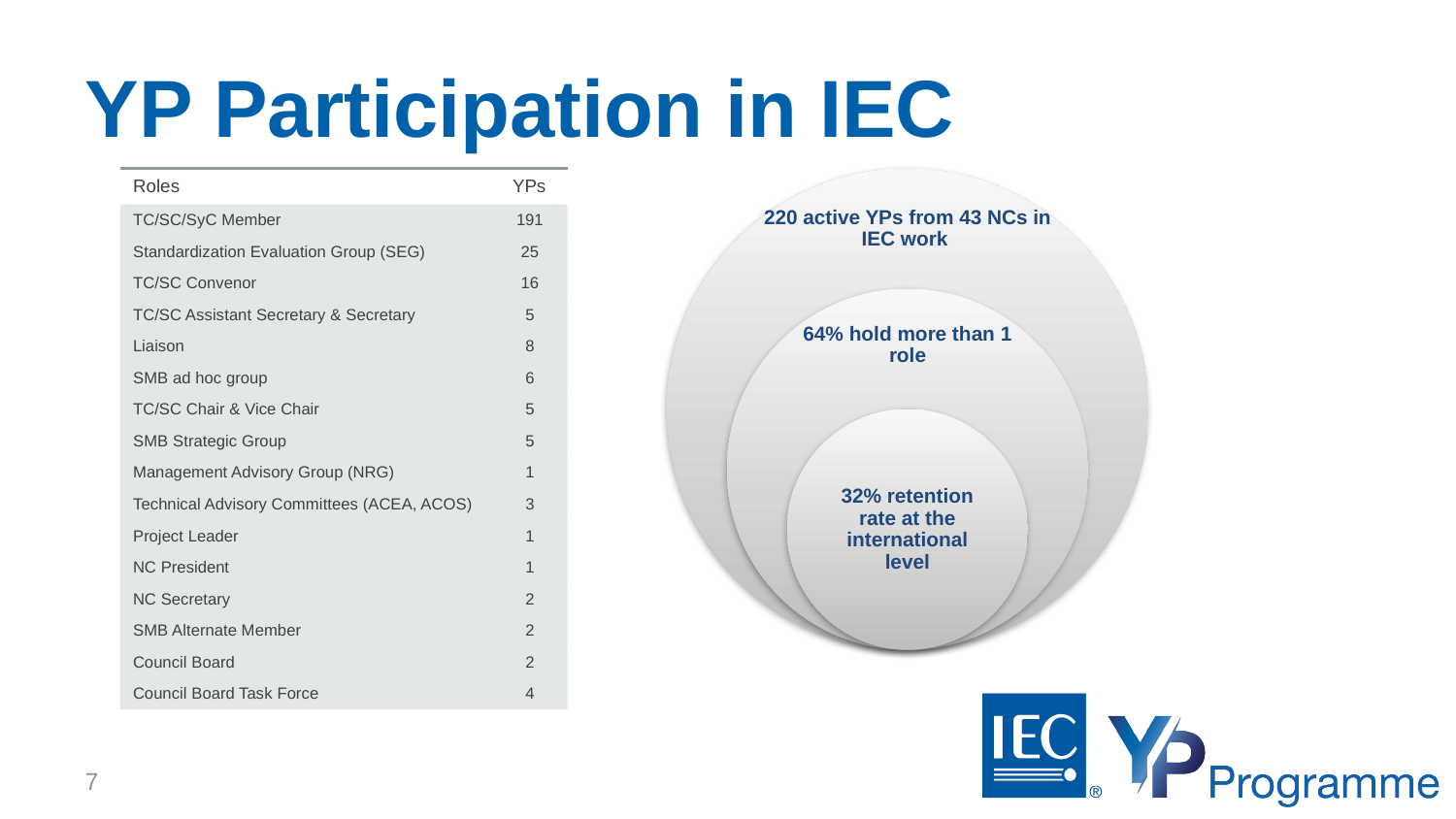

# YP Participation in IEC
| Roles | YPs |
| --- | --- |
| TC/SC/SyC Member | 191 |
| Standardization Evaluation Group (SEG) | 25 |
| TC/SC Convenor | 16 |
| TC/SC Assistant Secretary & Secretary | 5 |
| Liaison | 8 |
| SMB ad hoc group | 6 |
| TC/SC Chair & Vice Chair | 5 |
| SMB Strategic Group | 5 |
| Management Advisory Group (NRG) | 1 |
| Technical Advisory Committees (ACEA, ACOS) | 3 |
| Project Leader | 1 |
| NC President | 1 |
| NC Secretary | 2 |
| SMB Alternate Member | 2 |
| Council Board | 2 |
| Council Board Task Force | 4 |
220 active YPs from 43 NCs in IEC work
64% hold more than 1 role
32% retention rate at the international level
7